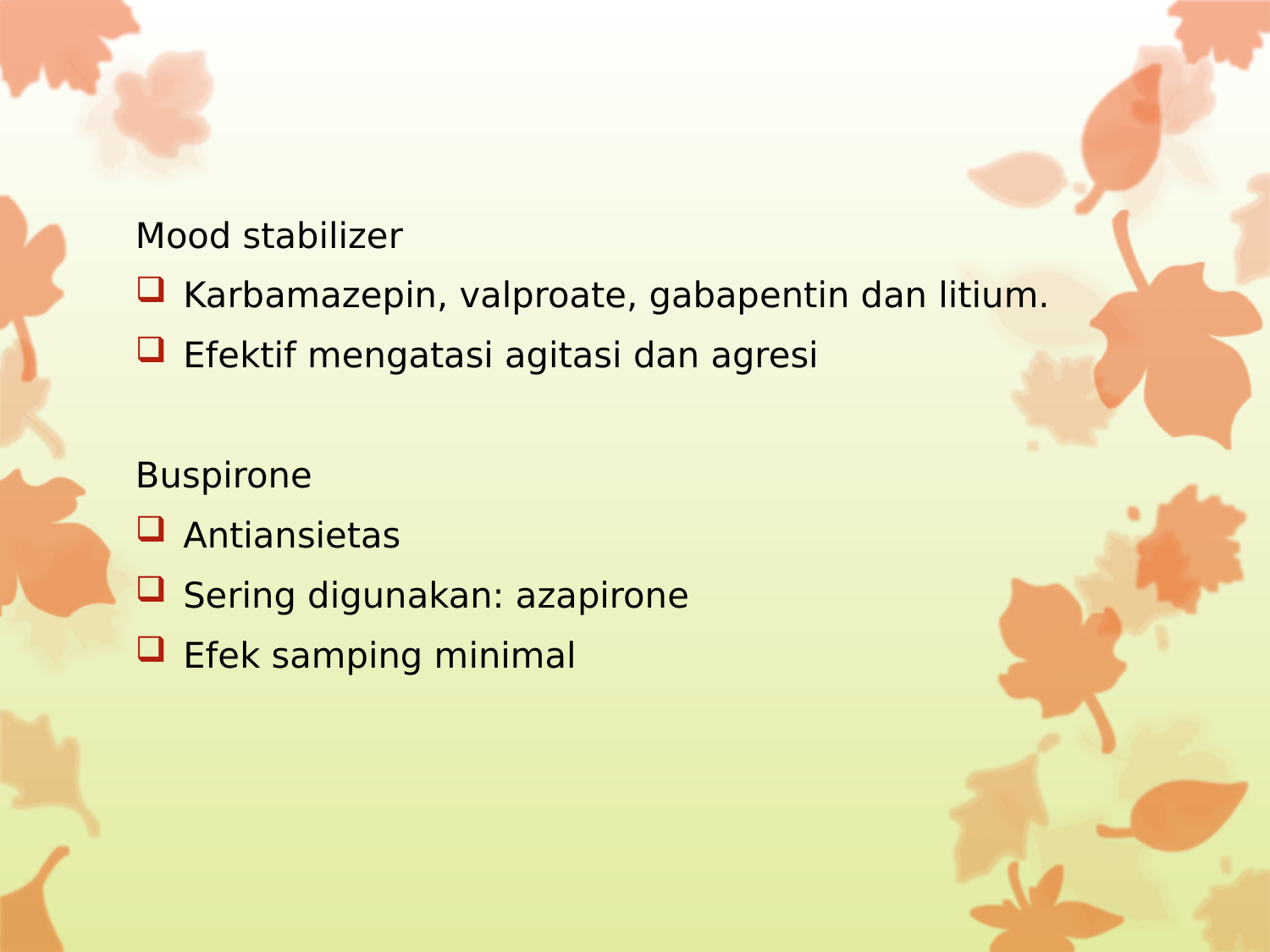

Mood stabilizer
Karbamazepin, valproate, gabapentin dan litium.
Efektif mengatasi agitasi dan agresi

Buspirone
Antiansietas
Sering digunakan: azapirone
Efek samping minimal